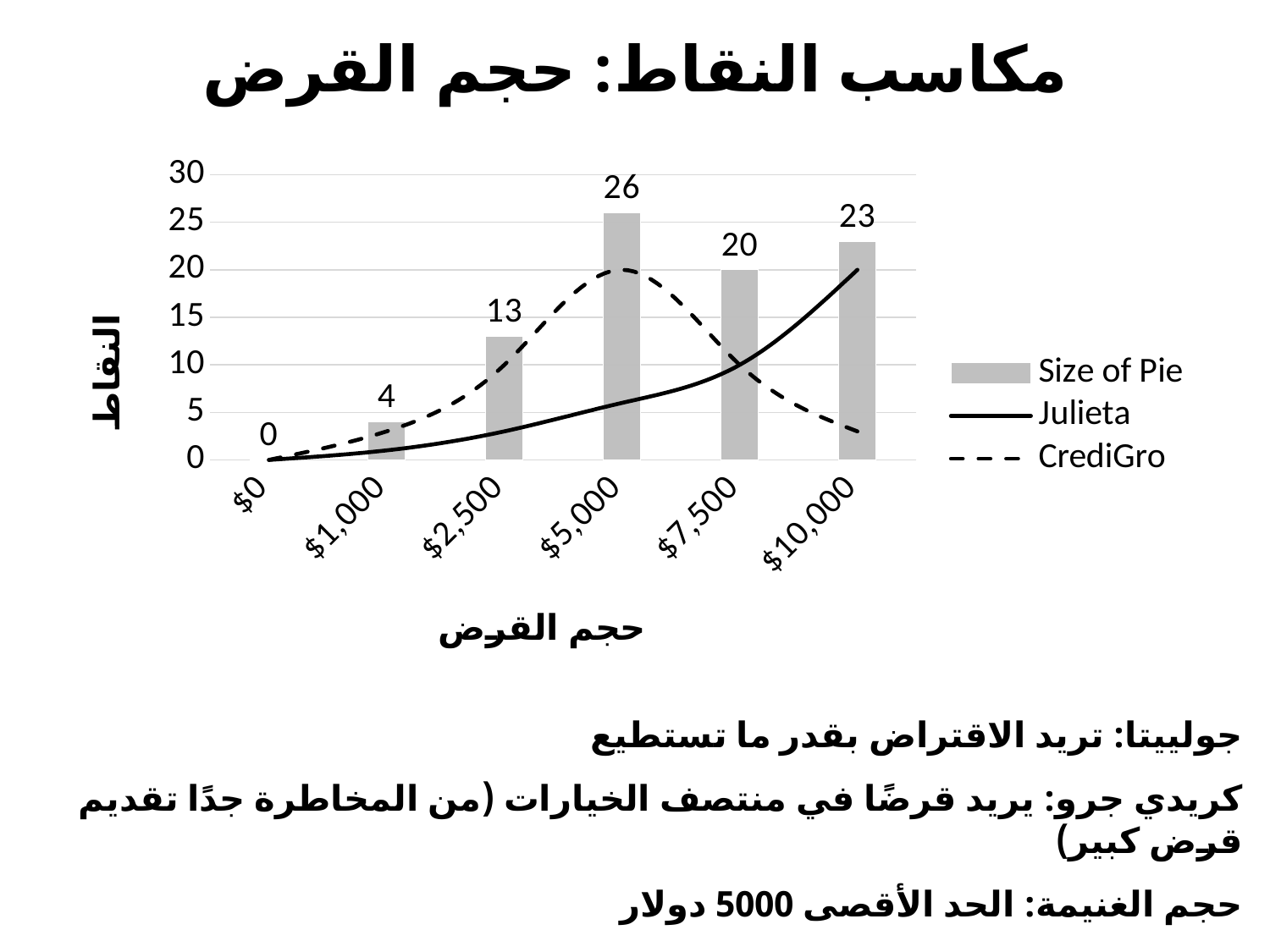

# مكاسب النقاط: حجم القرض

### Chart

| Category | Size of Pie | Julieta | CrediGro |
|---|---|---|---|
| 1E-3 | 0.0 | 0.0 | 0.0 |
| 1000 | 4.0 | 1.0 | 3.0 |
| 2500 | 13.0 | 3.0 | 10.0 |
| 5000 | 26.0 | 6.0 | 20.0 |
| 7500 | 20.0 | 10.0 | 10.0 |
| 10000 | 23.0 | 20.0 | 3.0 |
جولييتا: تريد الاقتراض بقدر ما تستطيع

كريدي جرو: يريد قرضًا في منتصف الخيارات (من المخاطرة جدًا تقديم قرض كبير)

حجم الغنيمة: الحد الأقصى 5000 دولار